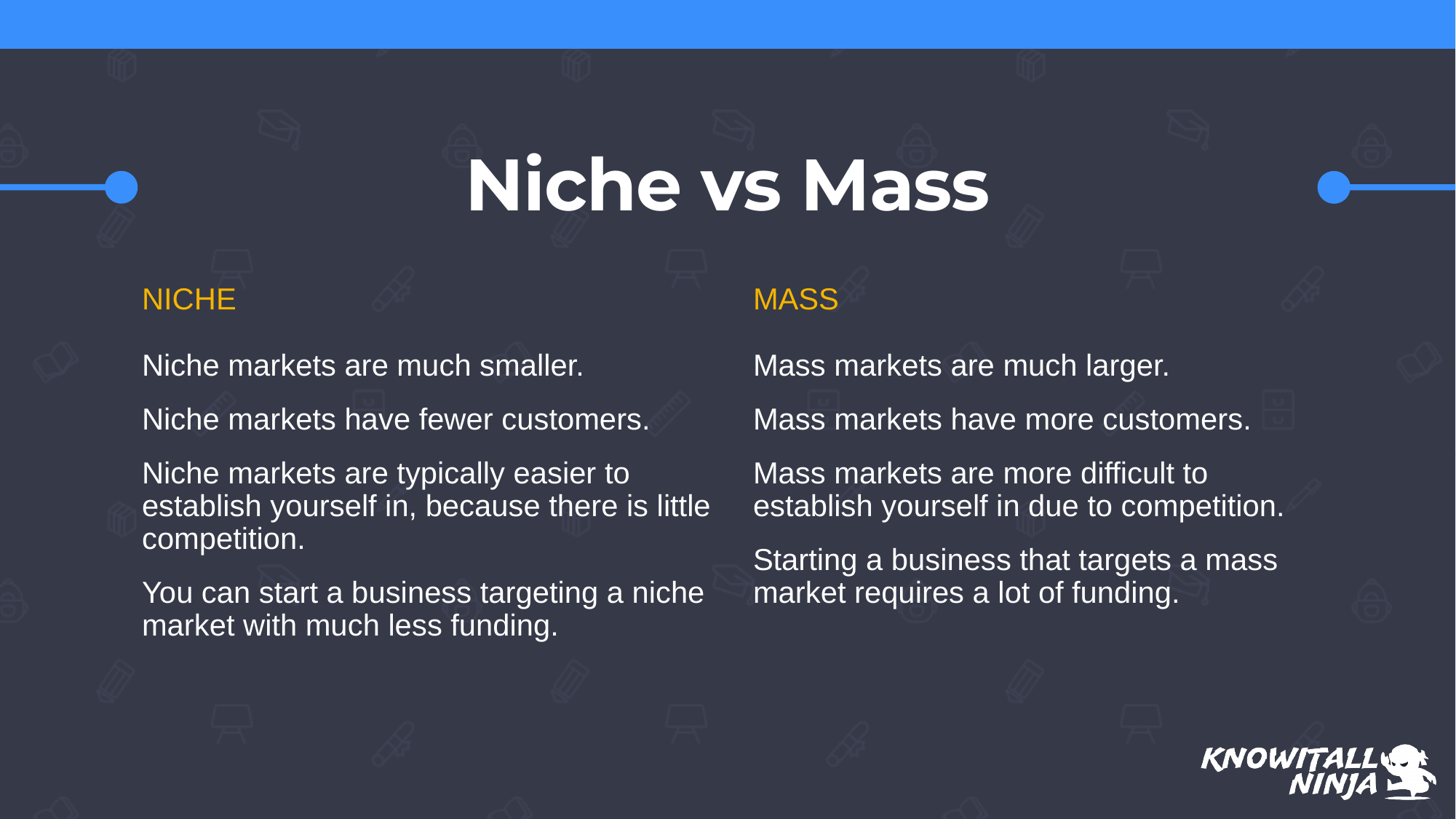

# Niche vs Mass
Niche
Mass
Niche markets are much smaller.
Niche markets have fewer customers.
Niche markets are typically easier to establish yourself in, because there is little competition.
You can start a business targeting a niche market with much less funding.
Mass markets are much larger.
Mass markets have more customers.
Mass markets are more difficult to establish yourself in due to competition.
Starting a business that targets a mass market requires a lot of funding.